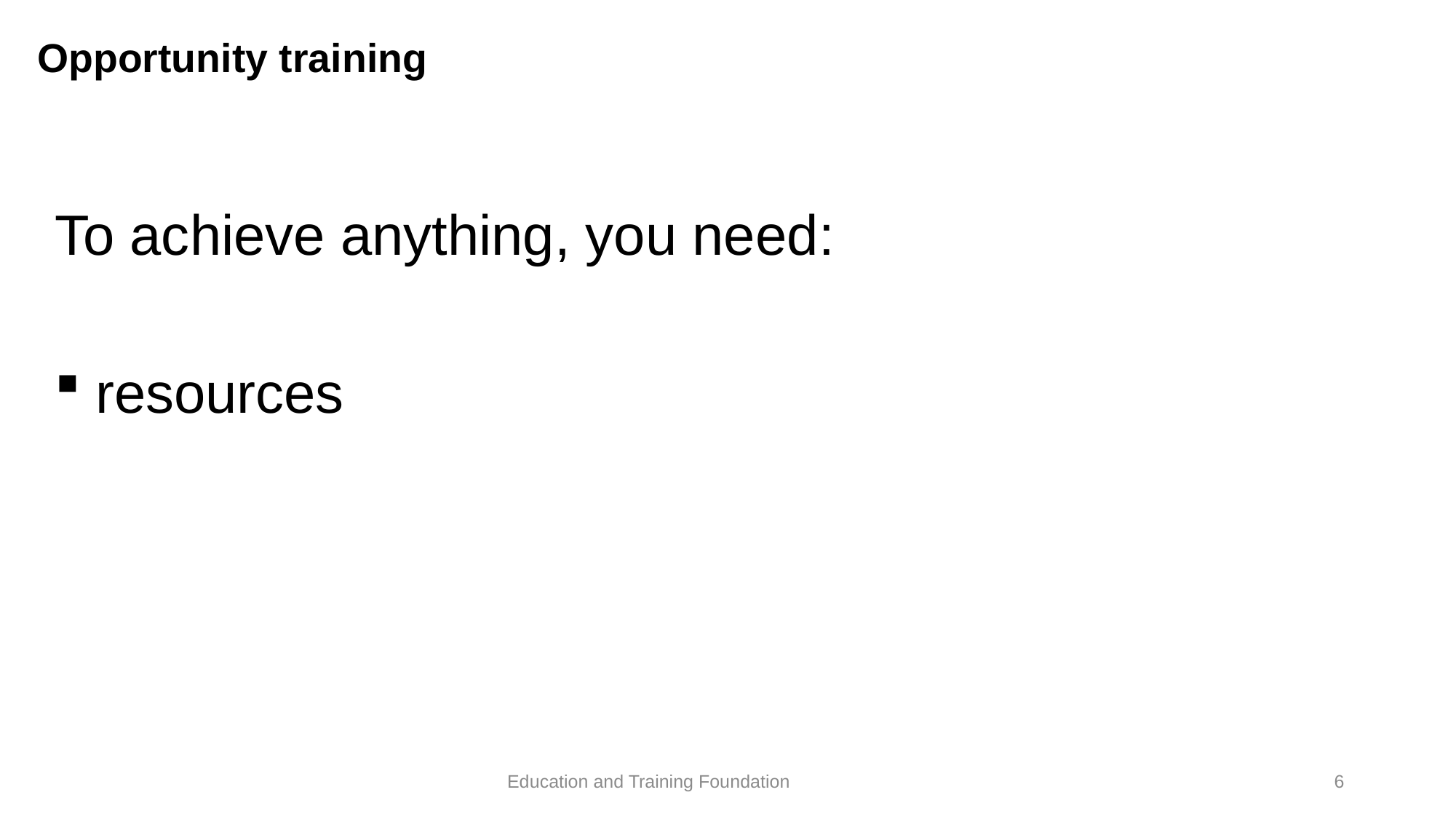

# Opportunity training
To achieve anything, you need:

resources
6
Education and Training Foundation